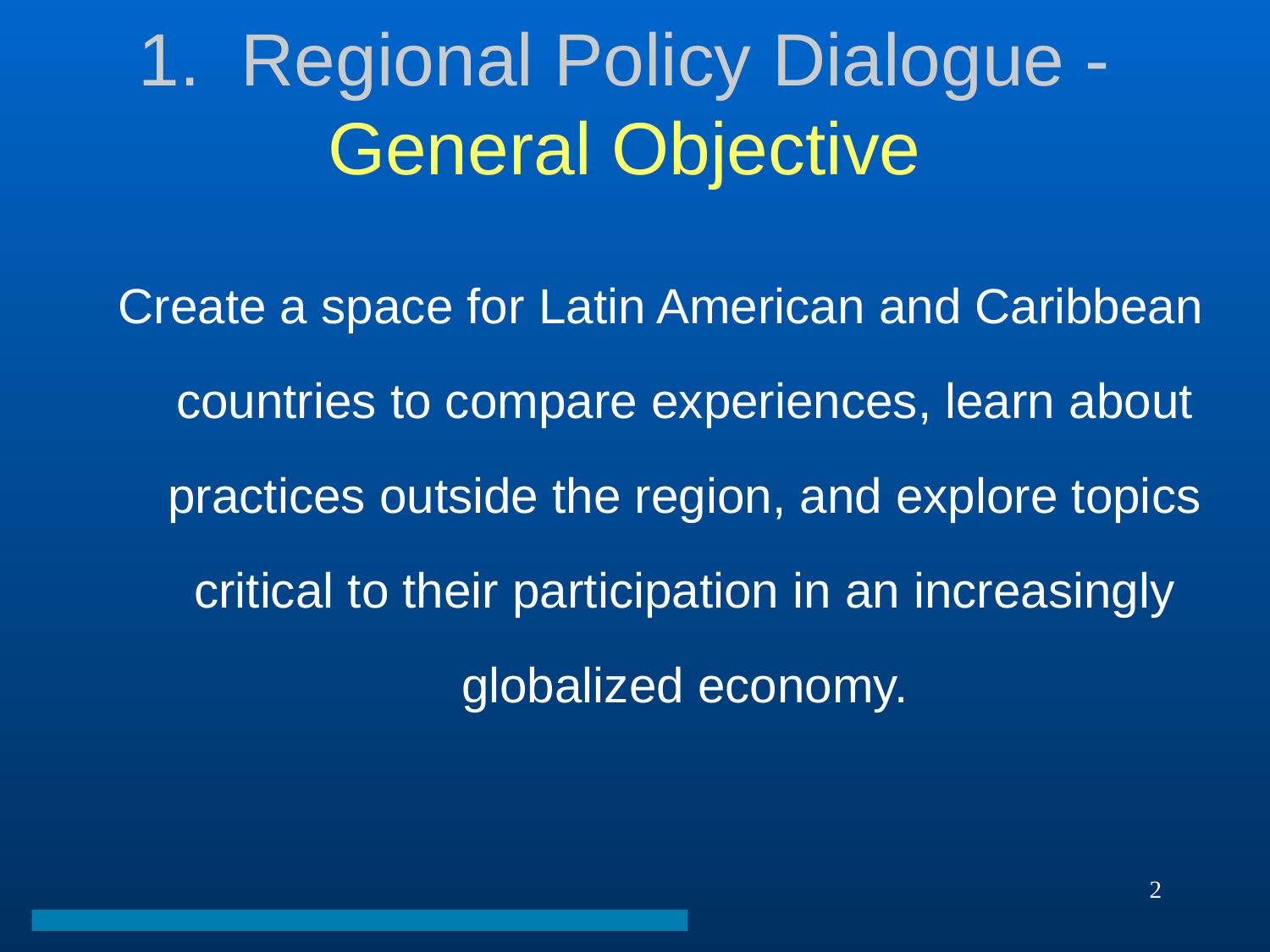

# 1.  Regional Policy Dialogue -  General Objective
Create a space for Latin American and Caribbean countries to compare experiences, learn about practices outside the region, and explore topics critical to their participation in an increasingly globalized economy.
2